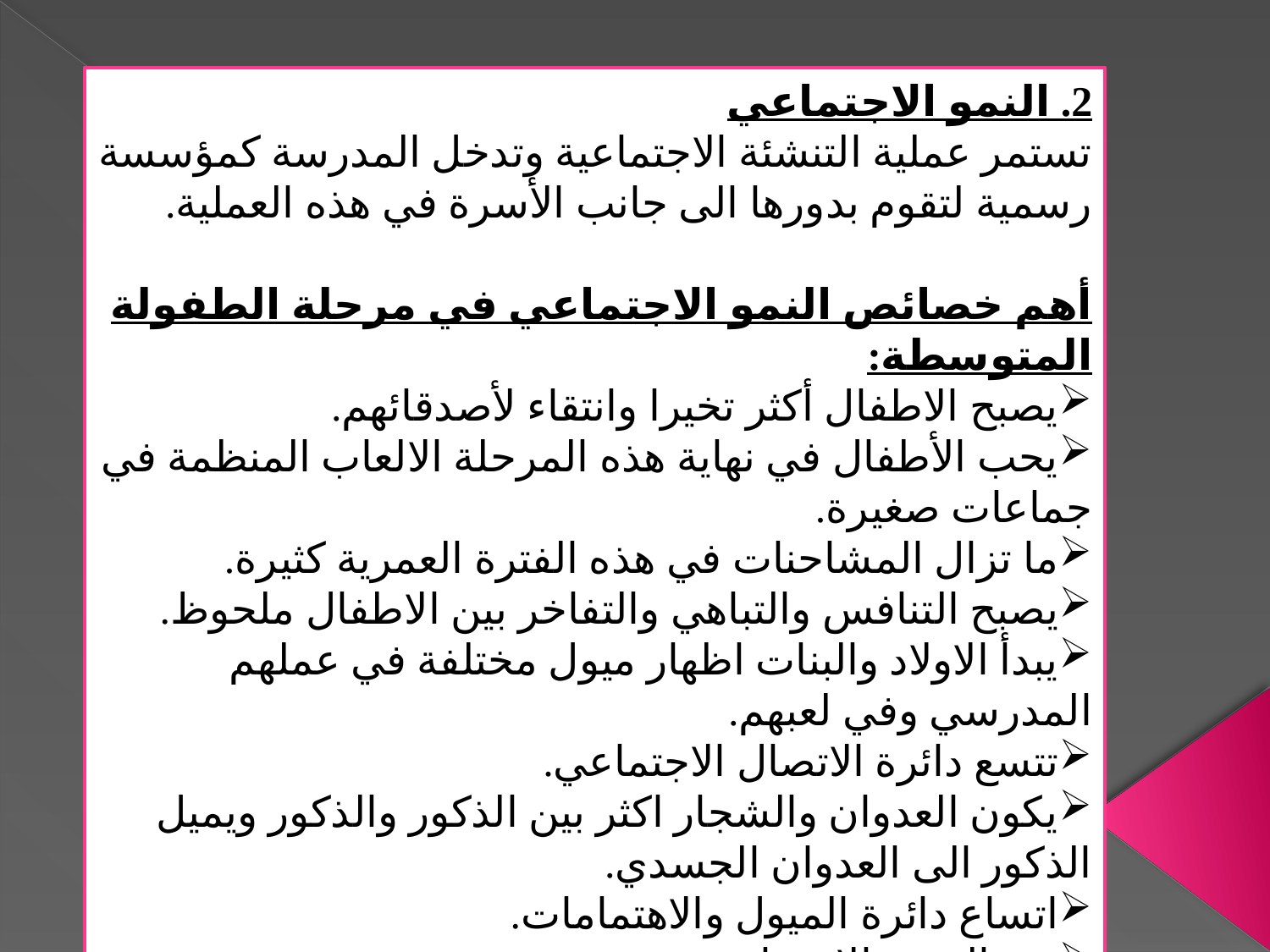

2. النمو الاجتماعي
تستمر عملية التنشئة الاجتماعية وتدخل المدرسة كمؤسسة رسمية لتقوم بدورها الى جانب الأسرة في هذه العملية.

أهم خصائص النمو الاجتماعي في مرحلة الطفولة المتوسطة:
يصبح الاطفال أكثر تخيرا وانتقاء لأصدقائهم.
يحب الأطفال في نهاية هذه المرحلة الالعاب المنظمة في جماعات صغيرة.
ما تزال المشاحنات في هذه الفترة العمرية كثيرة.
يصبح التنافس والتباهي والتفاخر بين الاطفال ملحوظ.
يبدأ الاولاد والبنات اظهار ميول مختلفة في عملهم المدرسي وفي لعبهم.
تتسع دائرة الاتصال الاجتماعي.
يكون العدوان والشجار اكثر بين الذكور والذكور ويميل الذكور الى العدوان الجسدي.
اتساع دائرة الميول والاهتمامات.
نمو الوعي الاجتماعي.